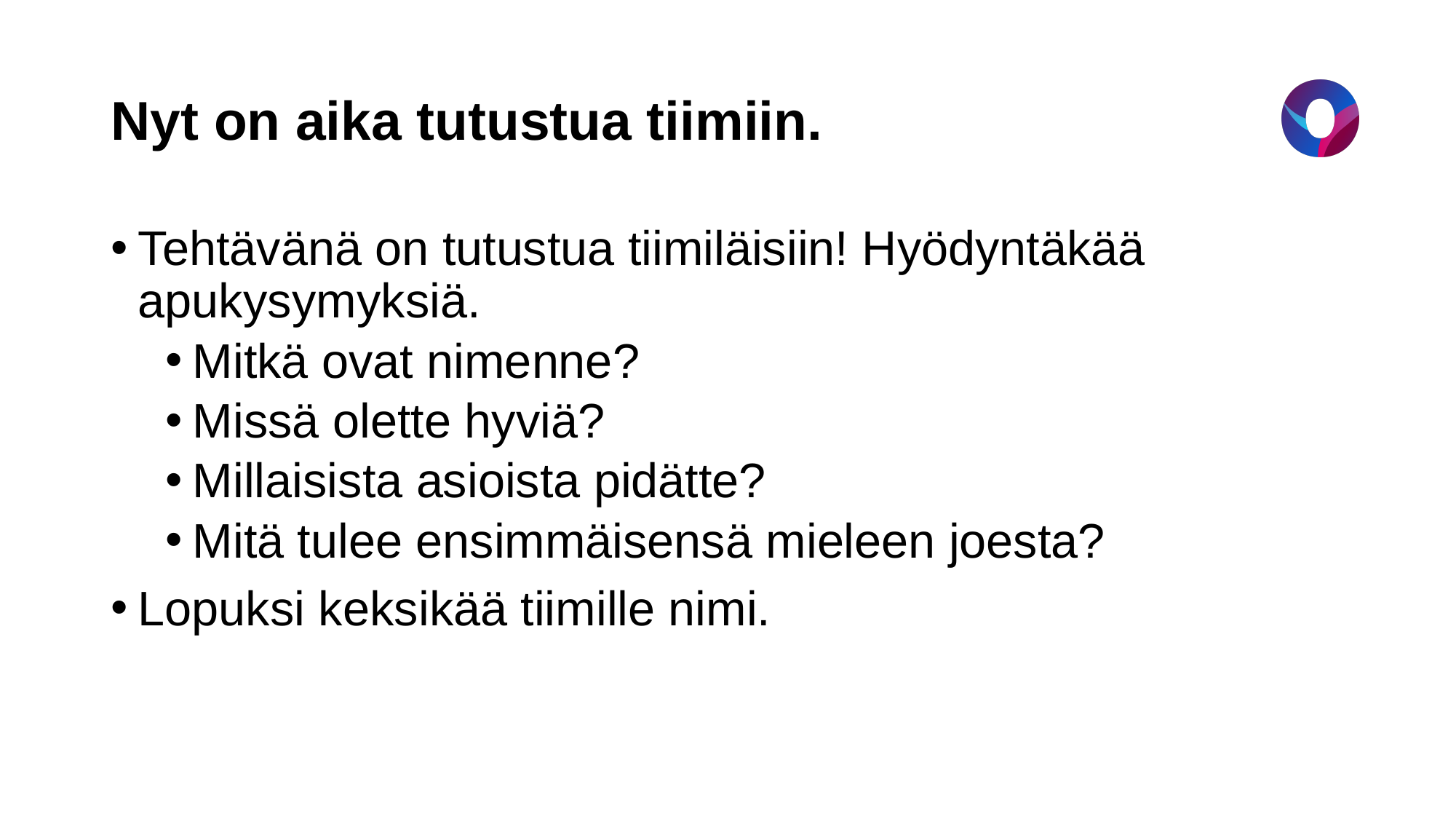

# Nyt on aika tutustua tiimiin.
Tehtävänä on tutustua tiimiläisiin! Hyödyntäkää apukysymyksiä.
Mitkä ovat nimenne?
Missä olette hyviä?
Millaisista asioista pidätte?
Mitä tulee ensimmäisensä mieleen joesta?
Lopuksi keksikää tiimille nimi.